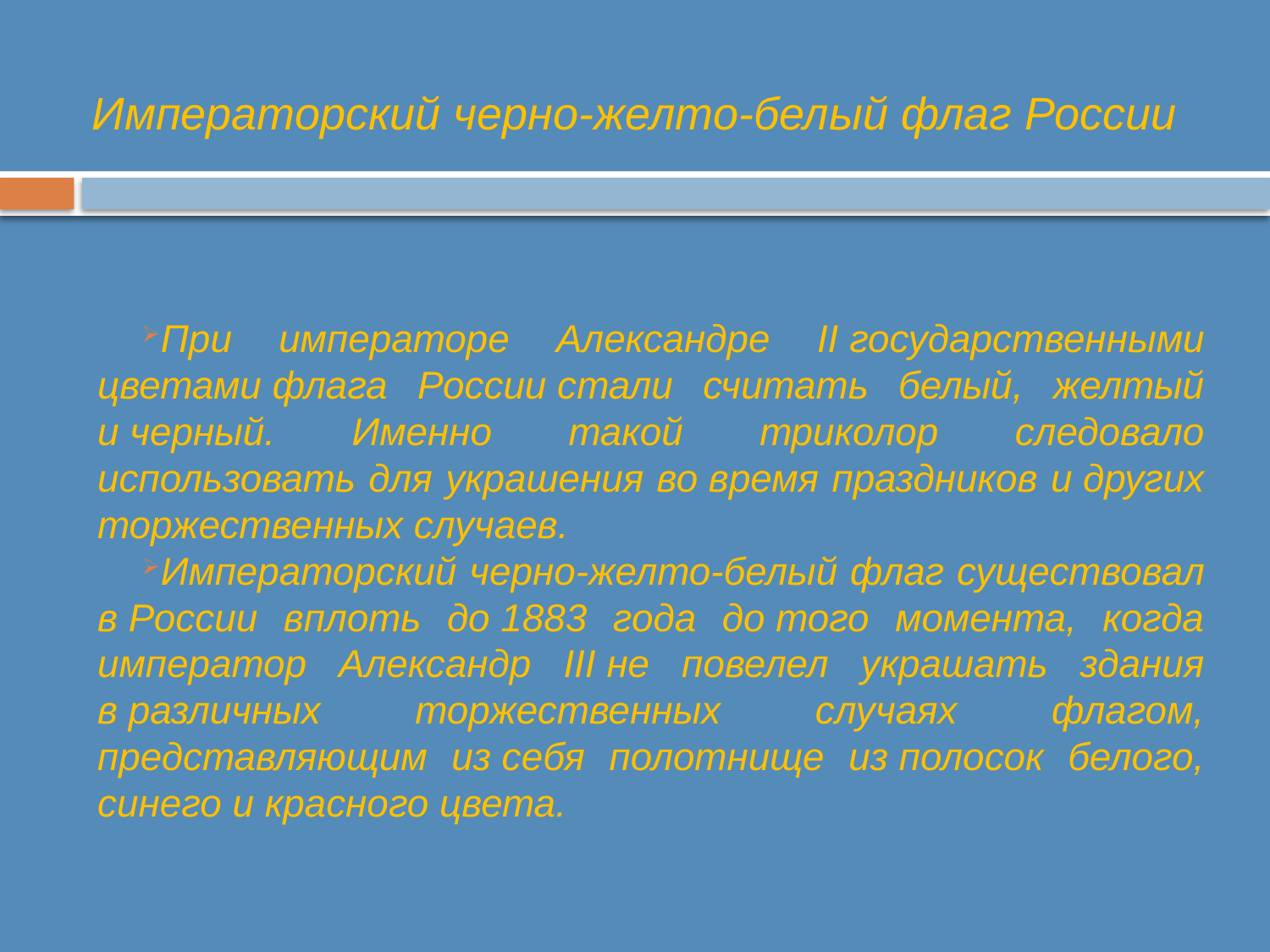

# Императорский черно-желто-белый флаг России
При императоре Александре II государственными цветами флага России стали считать белый, желтый и черный. Именно такой триколор следовало использовать для украшения во время праздников и других торжественных случаев.
Императорский черно-желто-белый флаг существовал в России вплоть до 1883 года до того момента, когда император Александр III не повелел украшать здания в различных торжественных случаях флагом, представляющим из себя полотнище из полосок белого, синего и красного цвета.